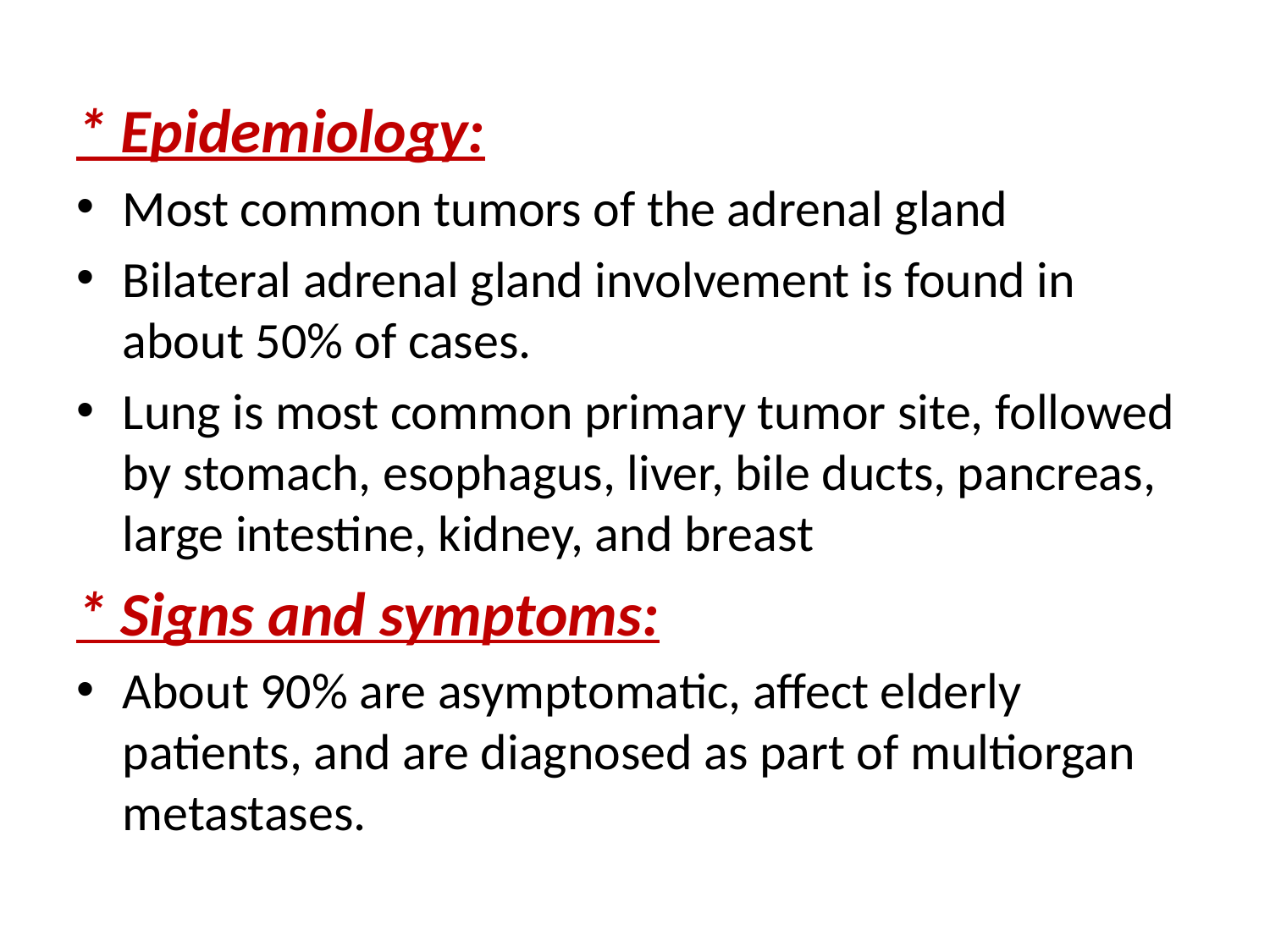

* Epidemiology:
Most common tumors of the adrenal gland
Bilateral adrenal gland involvement is found in about 50% of cases.
Lung is most common primary tumor site, followed by stomach, esophagus, liver, bile ducts, pancreas, large intestine, kidney, and breast
* Signs and symptoms:
About 90% are asymptomatic, affect elderly patients, and are diagnosed as part of multiorgan metastases.